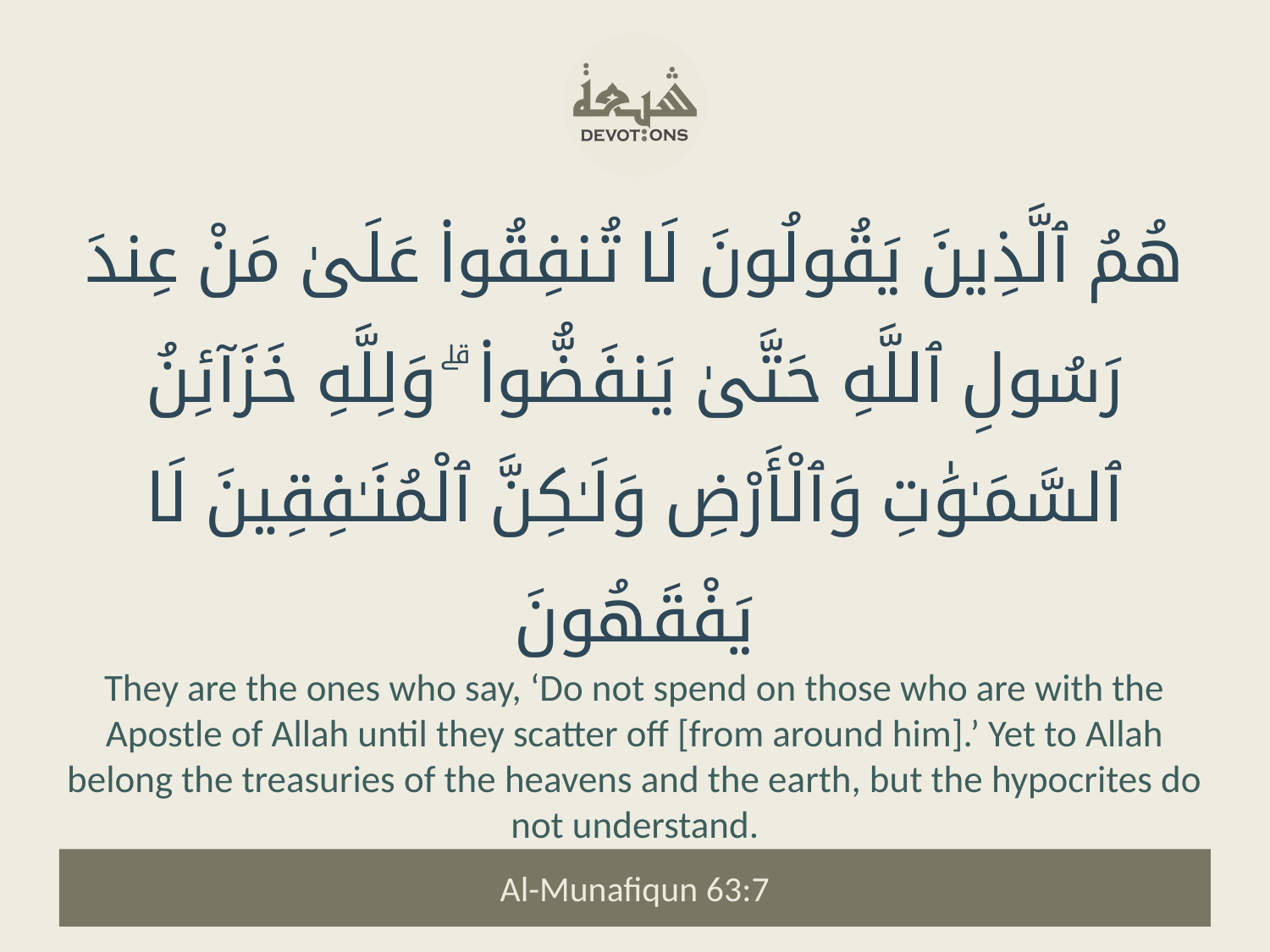

هُمُ ٱلَّذِينَ يَقُولُونَ لَا تُنفِقُوا۟ عَلَىٰ مَنْ عِندَ رَسُولِ ٱللَّهِ حَتَّىٰ يَنفَضُّوا۟ ۗ وَلِلَّهِ خَزَآئِنُ ٱلسَّمَـٰوَٰتِ وَٱلْأَرْضِ وَلَـٰكِنَّ ٱلْمُنَـٰفِقِينَ لَا يَفْقَهُونَ
They are the ones who say, ‘Do not spend on those who are with the Apostle of Allah until they scatter off [from around him].’ Yet to Allah belong the treasuries of the heavens and the earth, but the hypocrites do not understand.
Al-Munafiqun 63:7